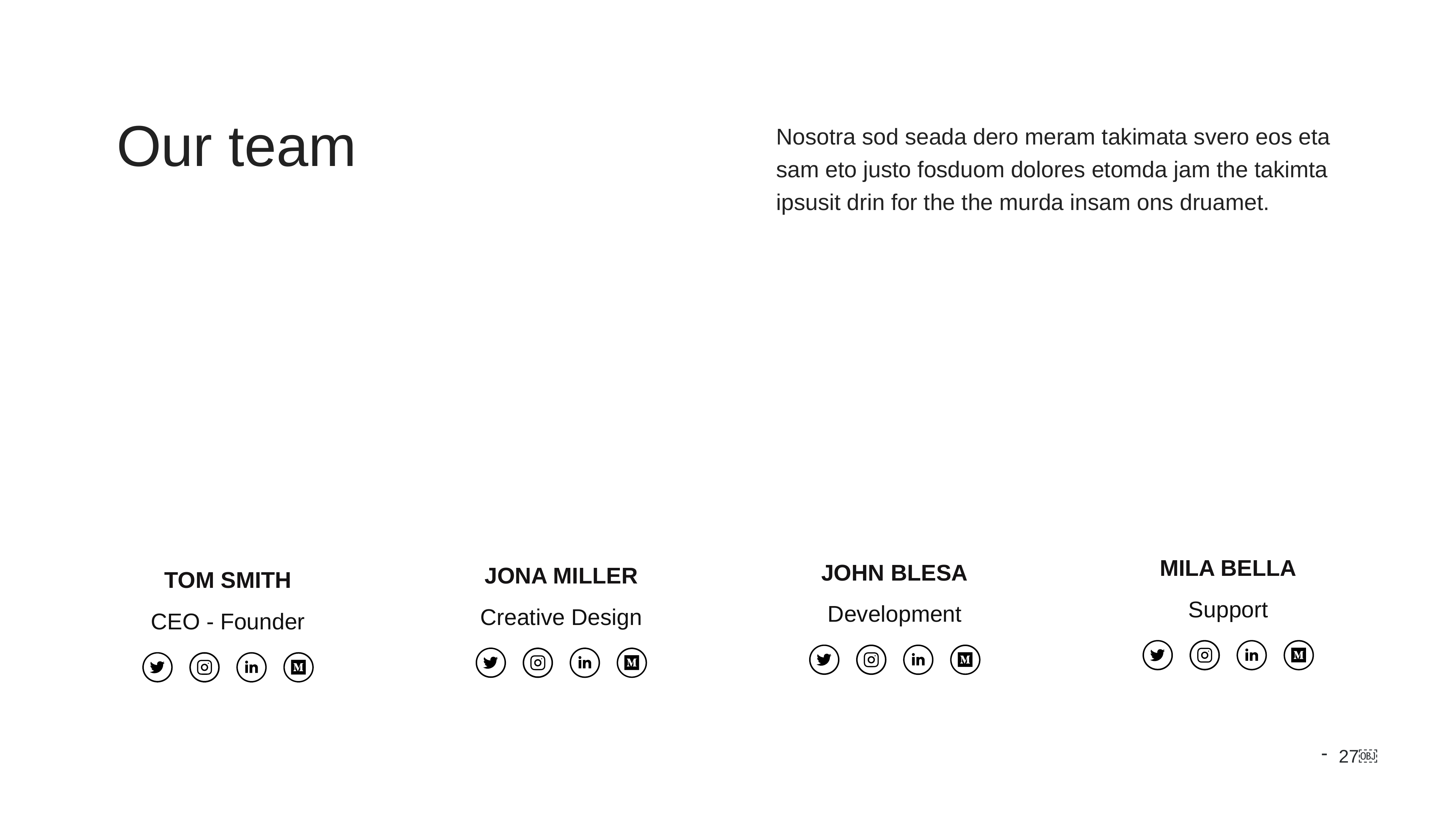

Our team
Nosotra sod seada dero meram takimata svero eos eta sam eto justo fosduom dolores etomda jam the takimta ipsusit drin for the the murda insam ons druamet.

MILA BELLA
JOHN BLESA
JONA MILLER
TOM SMITH
Support
Development
Creative Design
CEO - Founder